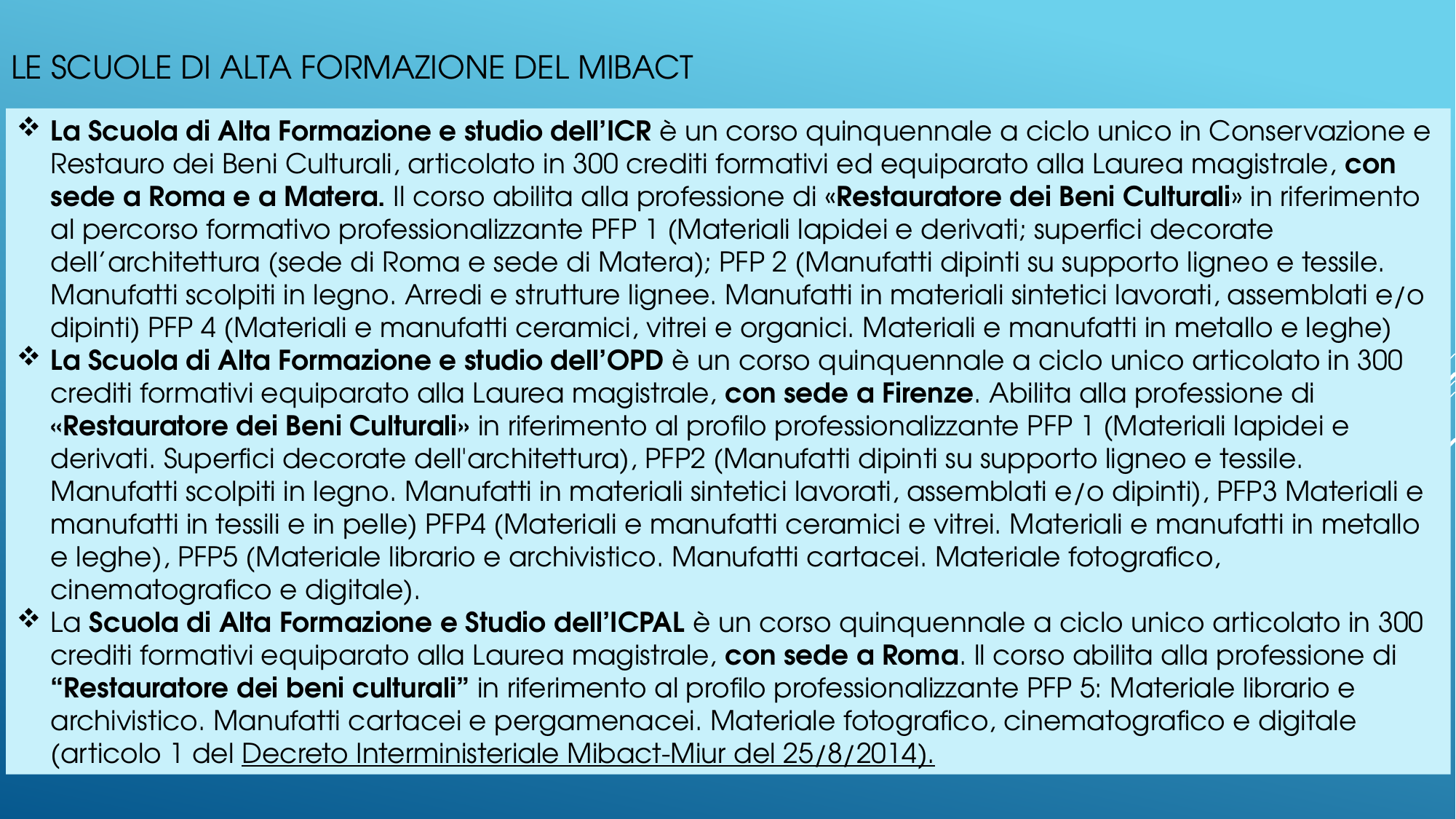

# LE SCUOLE DI ALTA FORMAZIONE DEL MIBACT
La Scuola di Alta Formazione e studio dell’ICR è un corso quinquennale a ciclo unico in Conservazione e Restauro dei Beni Culturali, articolato in 300 crediti formativi ed equiparato alla Laurea magistrale, con sede a Roma e a Matera. Il corso abilita alla professione di «Restauratore dei Beni Culturali» in riferimento al percorso formativo professionalizzante PFP 1 (Materiali lapidei e derivati; superfici decorate dell’architettura (sede di Roma e sede di Matera); PFP 2 (Manufatti dipinti su supporto ligneo e tessile. Manufatti scolpiti in legno. Arredi e strutture lignee. Manufatti in materiali sintetici lavorati, assemblati e/o dipinti) PFP 4 (Materiali e manufatti ceramici, vitrei e organici. Materiali e manufatti in metallo e leghe)
La Scuola di Alta Formazione e studio dell’OPD è un corso quinquennale a ciclo unico articolato in 300 crediti formativi equiparato alla Laurea magistrale, con sede a Firenze. Abilita alla professione di «Restauratore dei Beni Culturali» in riferimento al profilo professionalizzante PFP 1 (Materiali lapidei e derivati. Superfici decorate dell'architettura), PFP2 (Manufatti dipinti su supporto ligneo e tessile. Manufatti scolpiti in legno. Manufatti in materiali sintetici lavorati, assemblati e/o dipinti), PFP3 Materiali e manufatti in tessili e in pelle) PFP4 (Materiali e manufatti ceramici e vitrei. Materiali e manufatti in metallo e leghe), PFP5 (Materiale librario e archivistico. Manufatti cartacei. Materiale fotografico, cinematografico e digitale).
La Scuola di Alta Formazione e Studio dell’ICPAL è un corso quinquennale a ciclo unico articolato in 300 crediti formativi equiparato alla Laurea magistrale, con sede a Roma. ll corso abilita alla professione di “Restauratore dei beni culturali” in riferimento al profilo professionalizzante PFP 5: Materiale librario e archivistico. Manufatti cartacei e pergamenacei. Materiale fotografico, cinematografico e digitale (articolo 1 del Decreto Interministeriale Mibact-Miur del 25/8/2014).